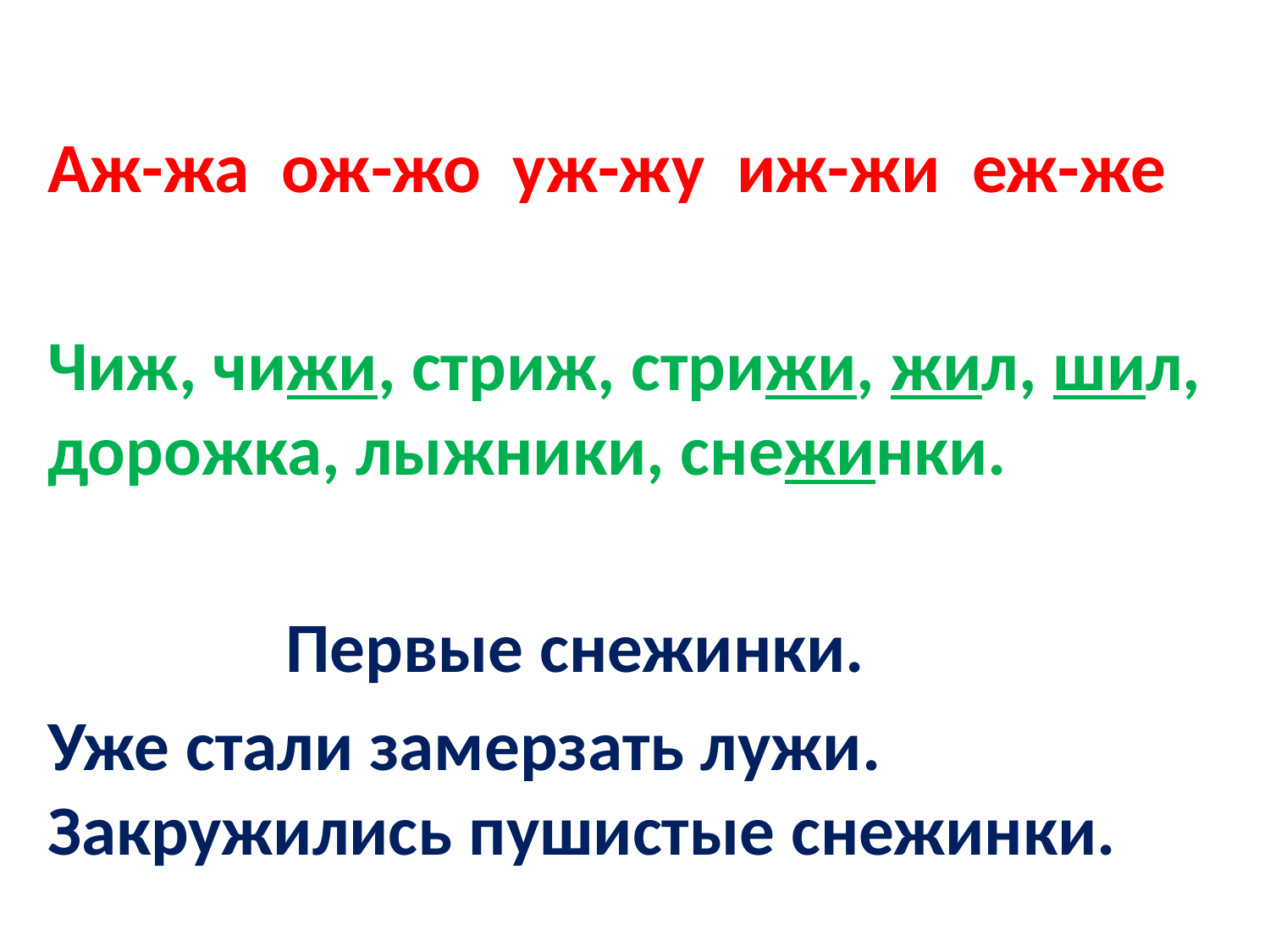

#
Аж-жа  ож-жо  уж-жу  иж-жи  еж-же

Чиж, чижи, стриж, стрижи, жил, шил, дорожка, лыжники, снежинки.

               Первые снежинки.
Уже стали замерзать лужи. Закружились пушистые снежинки.